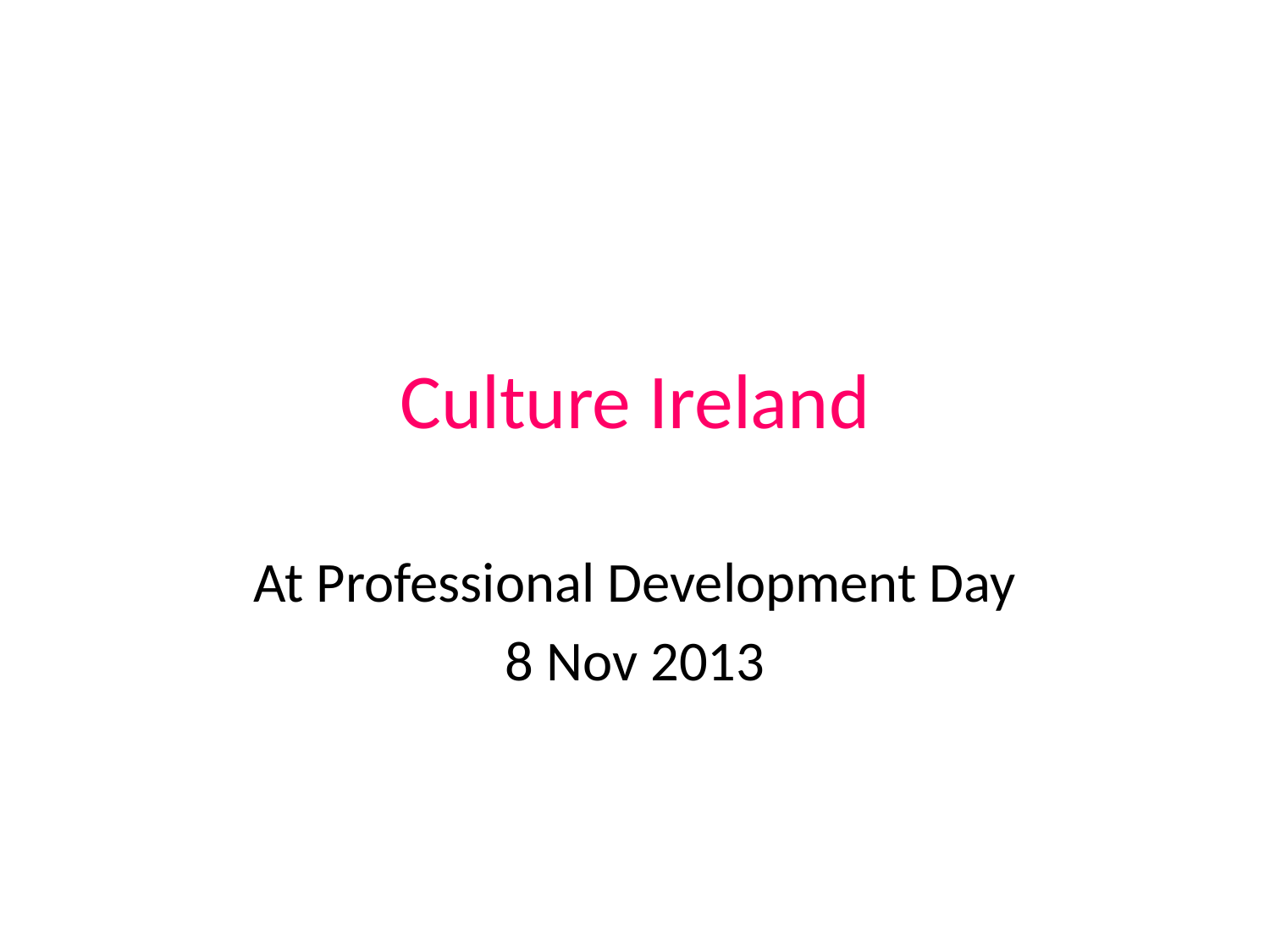

# Culture Ireland
At Professional Development Day
8 Nov 2013